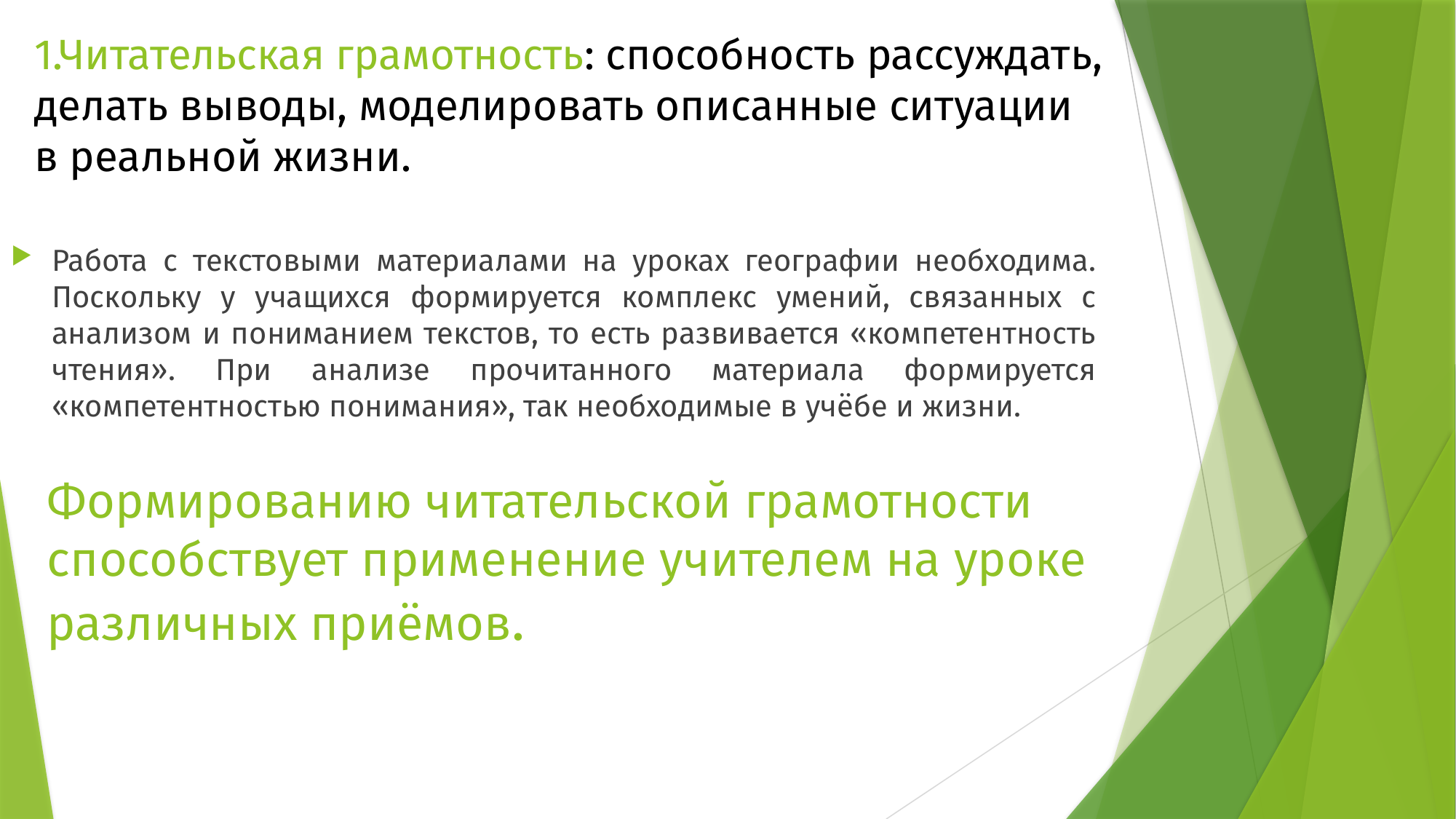

# 1.Читательская грамотность: способность рассуждать, делать выводы, моделировать описанные ситуации в реальной жизни.
Работа с текстовыми материалами на уроках географии необходима. Поскольку у учащихся формируется комплекс умений, связанных с анализом и пониманием текстов, то есть развивается «компетентность чтения». При анализе прочитанного материала формируется «компетентностью понимания», так необходимые в учёбе и жизни.
Формированию читательской грамотности способствует применение учителем на уроке различных приёмов.